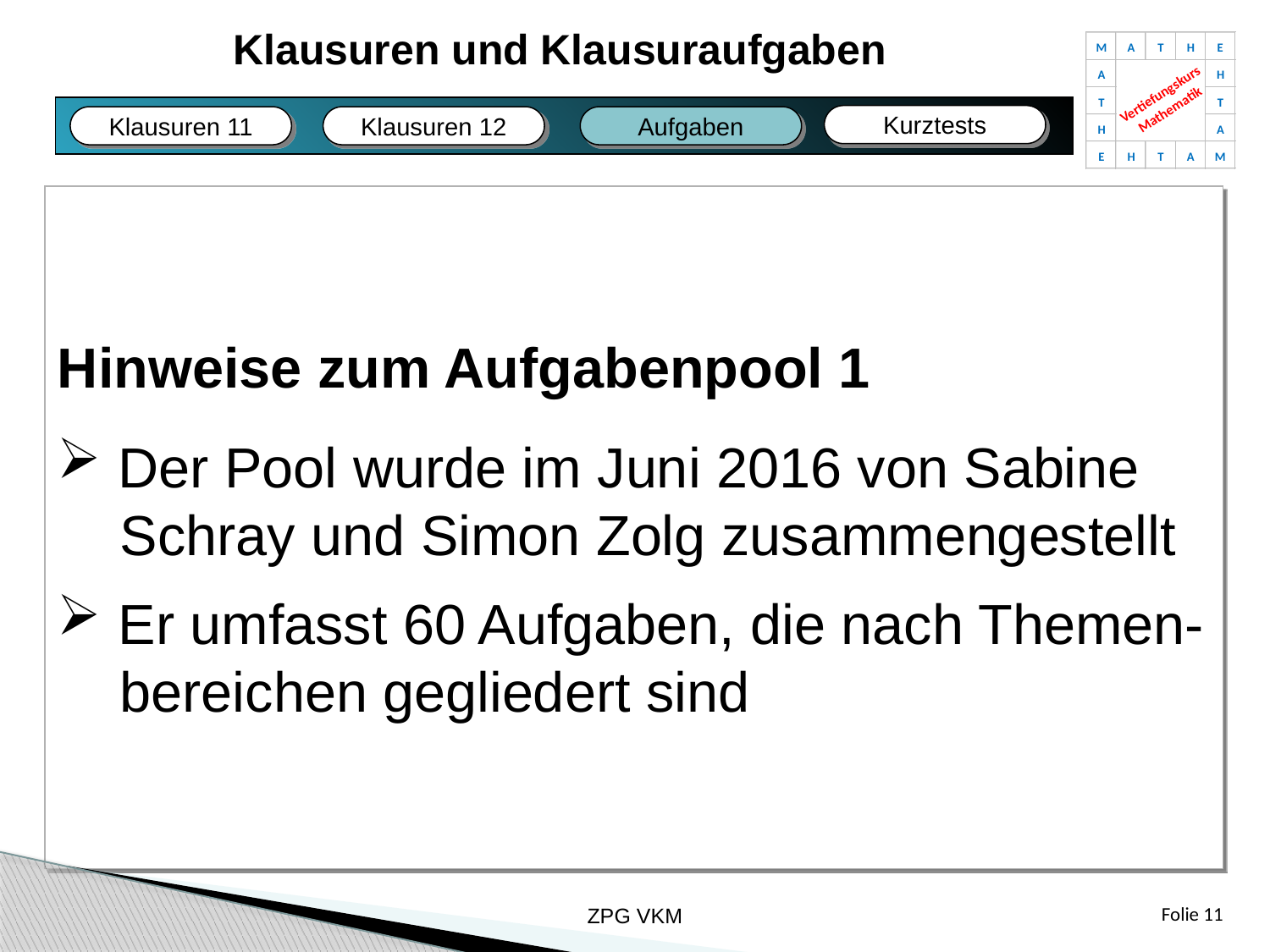

Klausuren und Klausuraufgaben

M
A
T
H
E

A
H
Vertiefungskurs
Mathematik

T
T

H
A

E
H
T
A
M

Kurztests
Klausuren 12
Klausuren 11
Aufgaben
Fazit
Bildungsplan
Fachliches
Unterricht
Hinweise zum Aufgabenpool 1
 Der Pool wurde im Juni 2016 von Sabine
    Schray und Simon Zolg zusammengestellt
 Er umfasst 60 Aufgaben, die nach Themen-
    bereichen gegliedert sind

ZPG VKM
Folie 11